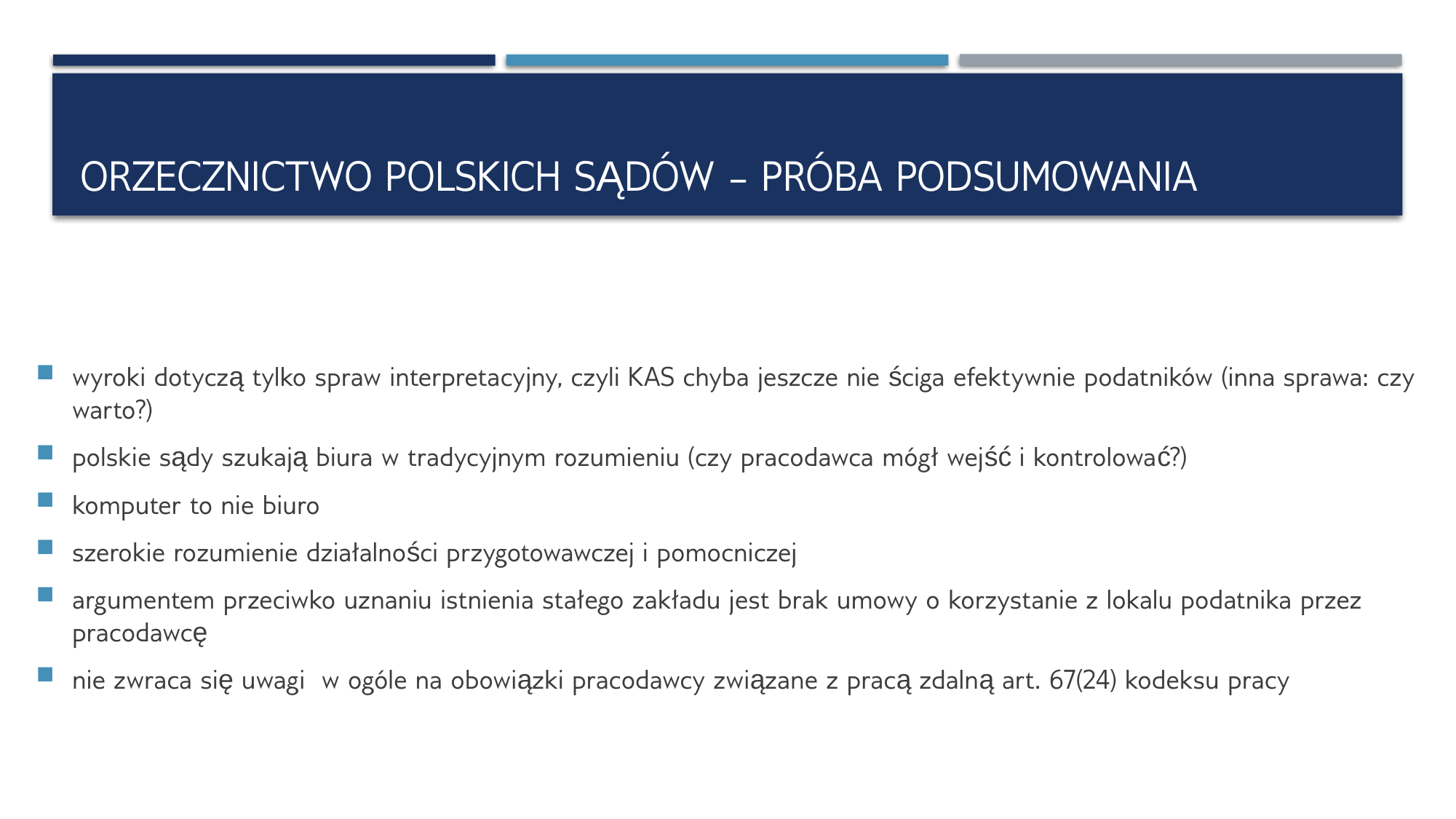

# Orzecznictwo polskich sądów – próba podsumowania
wyroki dotyczą tylko spraw interpretacyjny, czyli KAS chyba jeszcze nie ściga efektywnie podatników (inna sprawa: czy warto?)
polskie sądy szukają biura w tradycyjnym rozumieniu (czy pracodawca mógł wejść i kontrolować?)
komputer to nie biuro
szerokie rozumienie działalności przygotowawczej i pomocniczej
argumentem przeciwko uznaniu istnienia stałego zakładu jest brak umowy o korzystanie z lokalu podatnika przez pracodawcę
nie zwraca się uwagi  w ogóle na obowiązki pracodawcy związane z pracą zdalną art. 67(24) kodeksu pracy